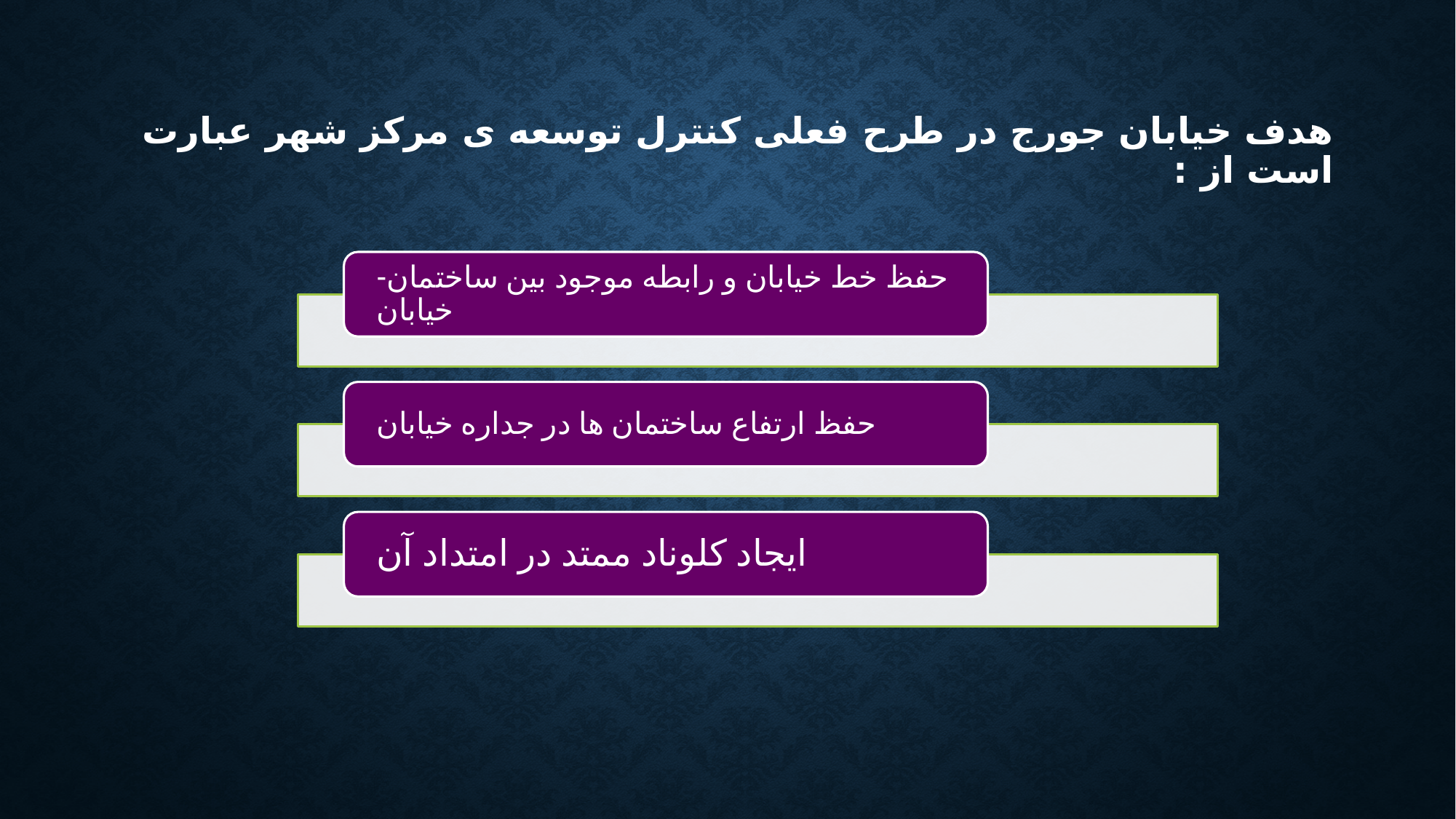

# هدف خیابان جورج در طرح فعلی کنترل توسعه ی مرکز شهر عبارت است از :
حفظ خط خیابان و رابطه موجود بین ساختمان-خیابان
حفظ ارتفاع ساختمان ها در جداره خیابان
ایجاد کلوناد ممتد در امتداد آن